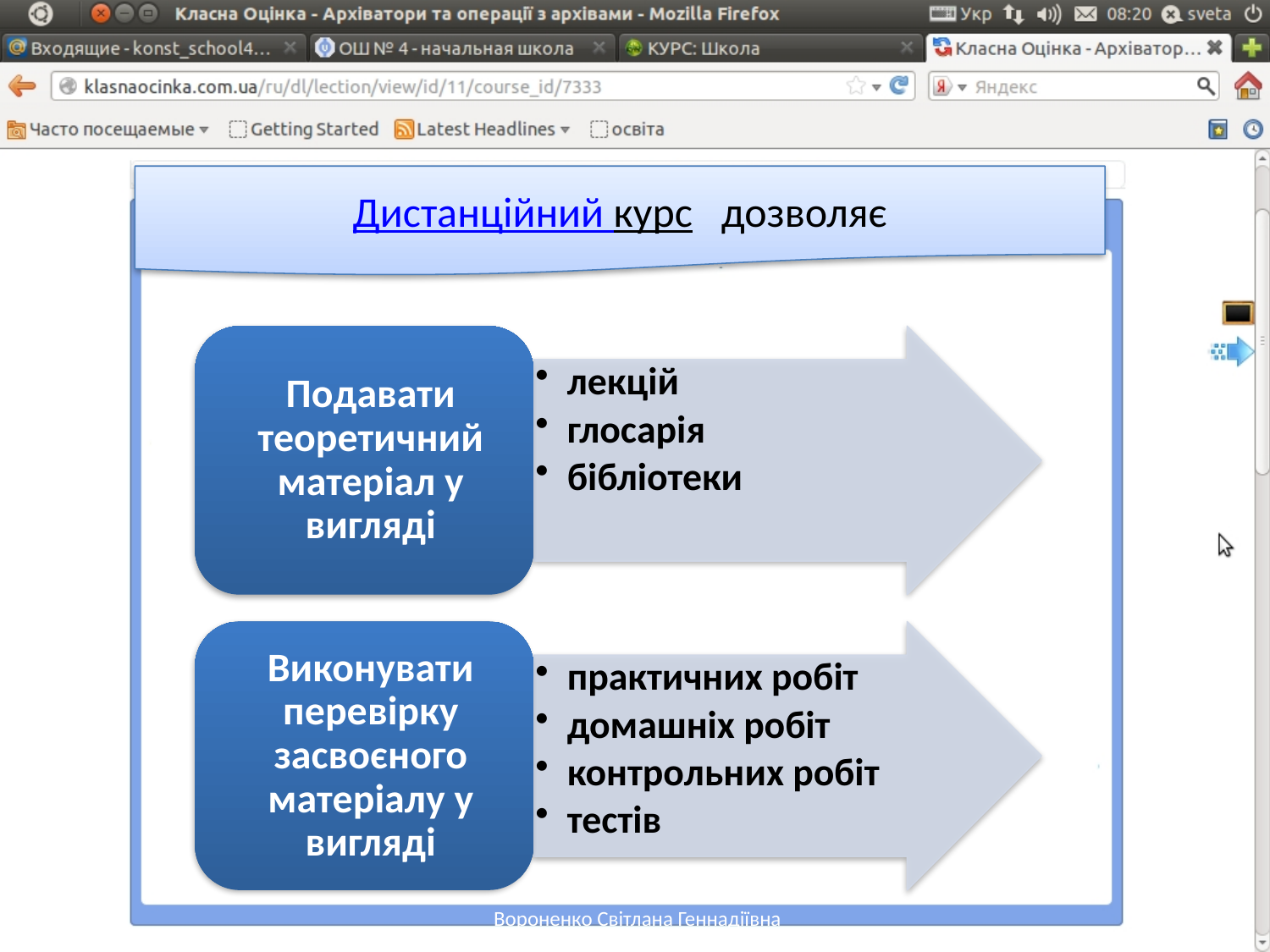

Дистанційний курс   дозволяє
лекцій
глосарія
бібліотеки
Подавати теоретичний матеріал у вигляді
практичних робіт
домашніх робіт
контрольних робіт
тестів
Виконувати перевірку засвоєного матеріалу у вигляді
Вороненко Світлана Геннадіївна